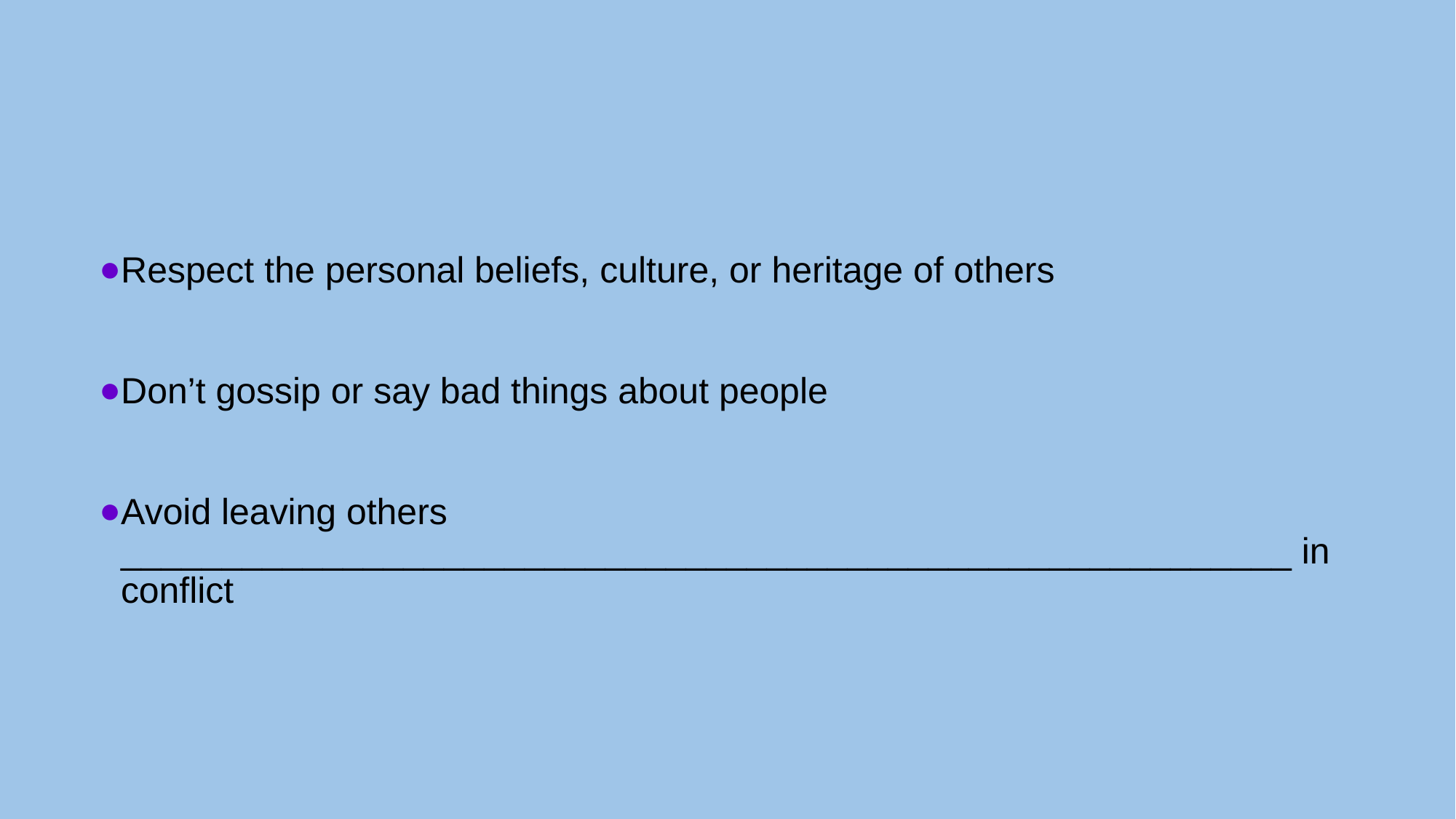

Respect the personal beliefs, culture, or heritage of others

Don’t gossip or say bad things about people

Avoid leaving others __________________________________________________________ in conflict